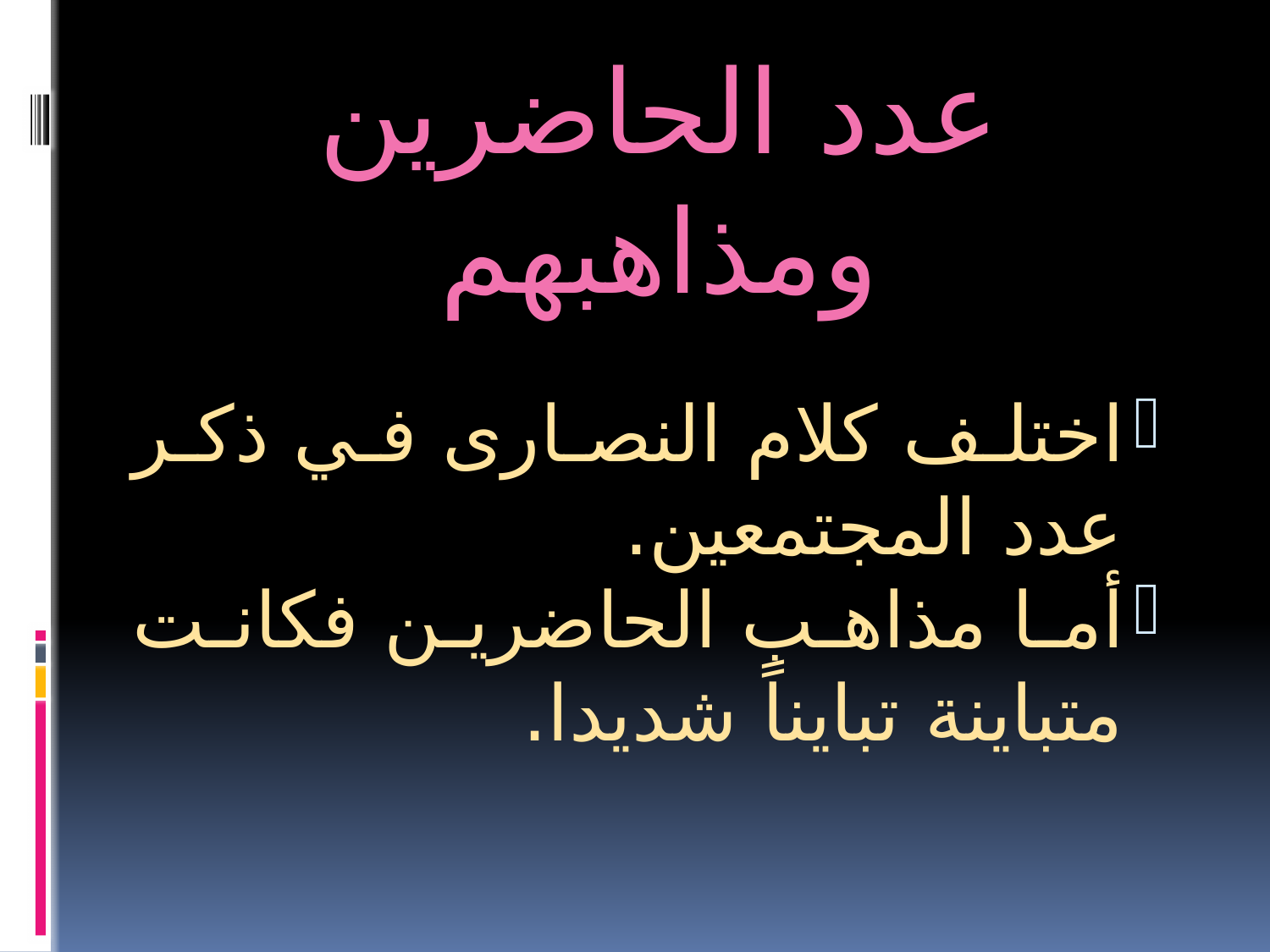

عدد الحاضرين ومذاهبهم

اختلف كلام النصارى في ذكر عدد المجتمعين.
أما مذاهب الحاضرين فكانت متباينة تبايناً شديدا.